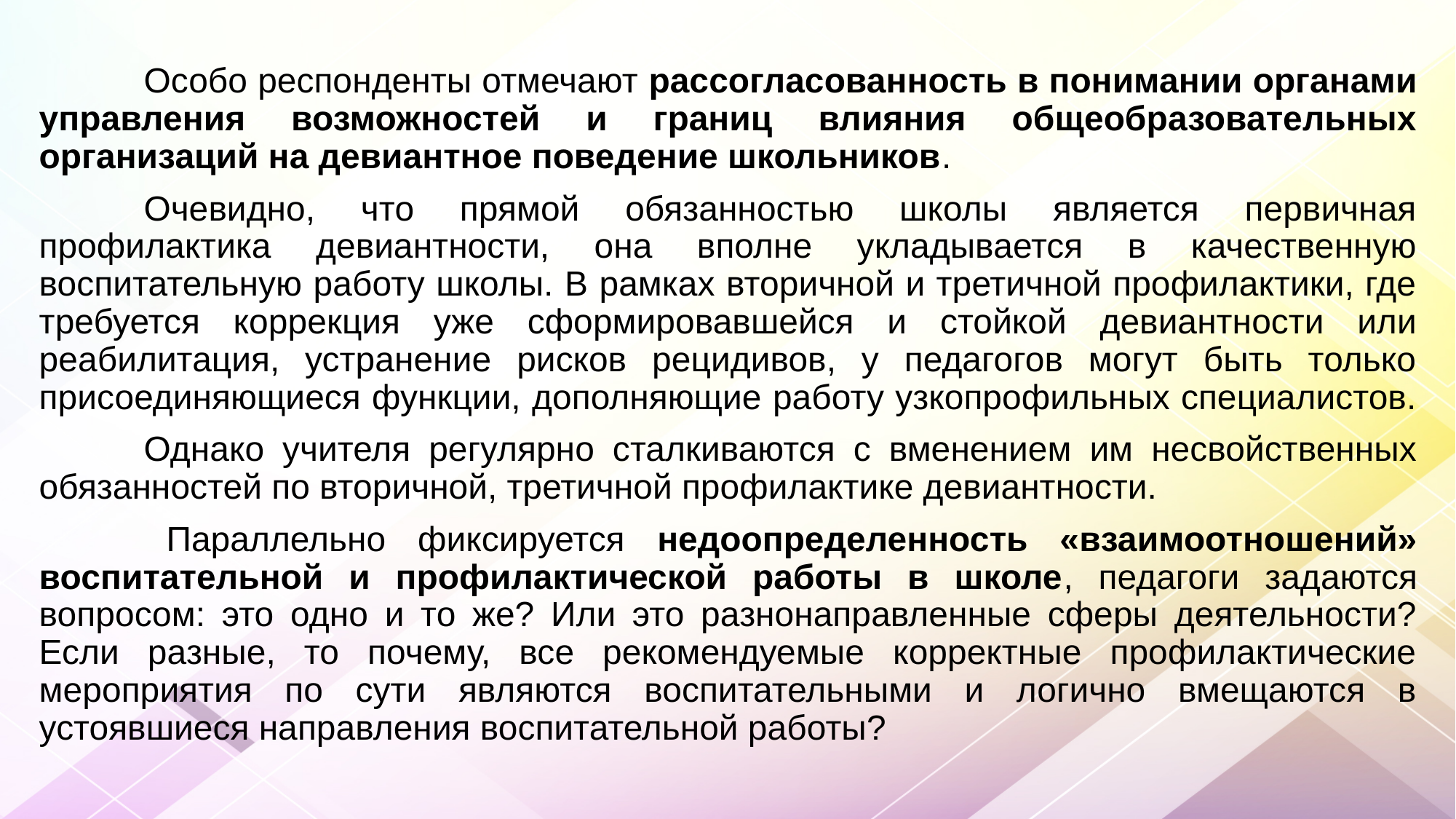

Особо респонденты отмечают рассогласованность в понимании органами управления возможностей и границ влияния общеобразовательных организаций на девиантное поведение школьников.
	Очевидно, что прямой обязанностью школы является первичная профилактика девиантности, она вполне укладывается в качественную воспитательную работу школы. В рамках вторичной и третичной профилактики, где требуется коррекция уже сформировавшейся и стойкой девиантности или реабилитация, устранение рисков рецидивов, у педагогов могут быть только присоединяющиеся функции, дополняющие работу узкопрофильных специалистов.
	Однако учителя регулярно сталкиваются с вменением им несвойственных обязанностей по вторичной, третичной профилактике девиантности.
 	Параллельно фиксируется недоопределенность «взаимоотношений» воспитательной и профилактической работы в школе, педагоги задаются вопросом: это одно и то же? Или это разнонаправленные сферы деятельности? Если разные, то почему, все рекомендуемые корректные профилактические мероприятия по сути являются воспитательными и логично вмещаются в устоявшиеся направления воспитательной работы?